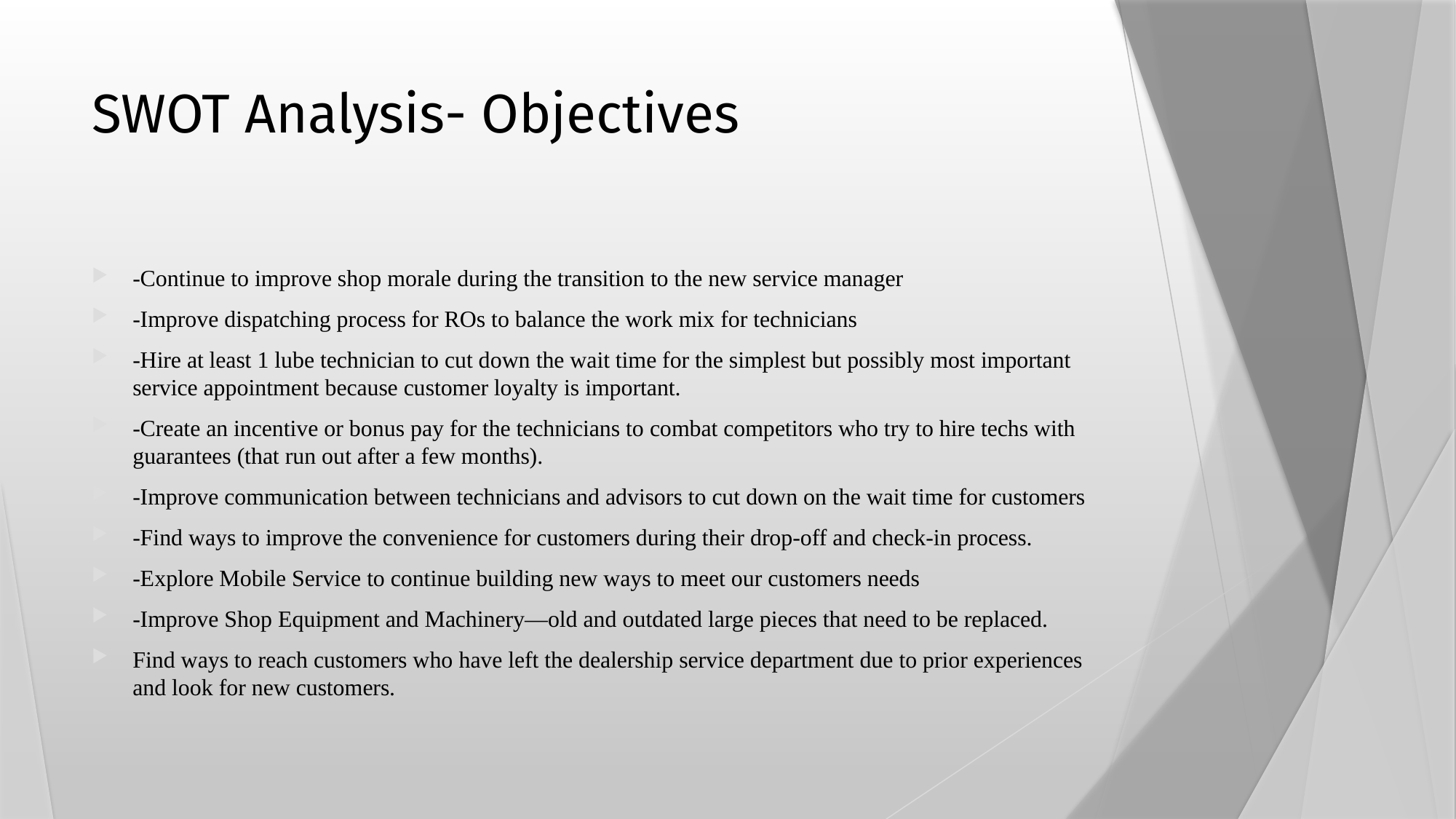

# SWOT Analysis- Objectives
-Continue to improve shop morale during the transition to the new service manager
-Improve dispatching process for ROs to balance the work mix for technicians
-Hire at least 1 lube technician to cut down the wait time for the simplest but possibly most important service appointment because customer loyalty is important.
-Create an incentive or bonus pay for the technicians to combat competitors who try to hire techs with guarantees (that run out after a few months).
-Improve communication between technicians and advisors to cut down on the wait time for customers
-Find ways to improve the convenience for customers during their drop-off and check-in process.
-Explore Mobile Service to continue building new ways to meet our customers needs
-Improve Shop Equipment and Machinery—old and outdated large pieces that need to be replaced.
Find ways to reach customers who have left the dealership service department due to prior experiences and look for new customers.